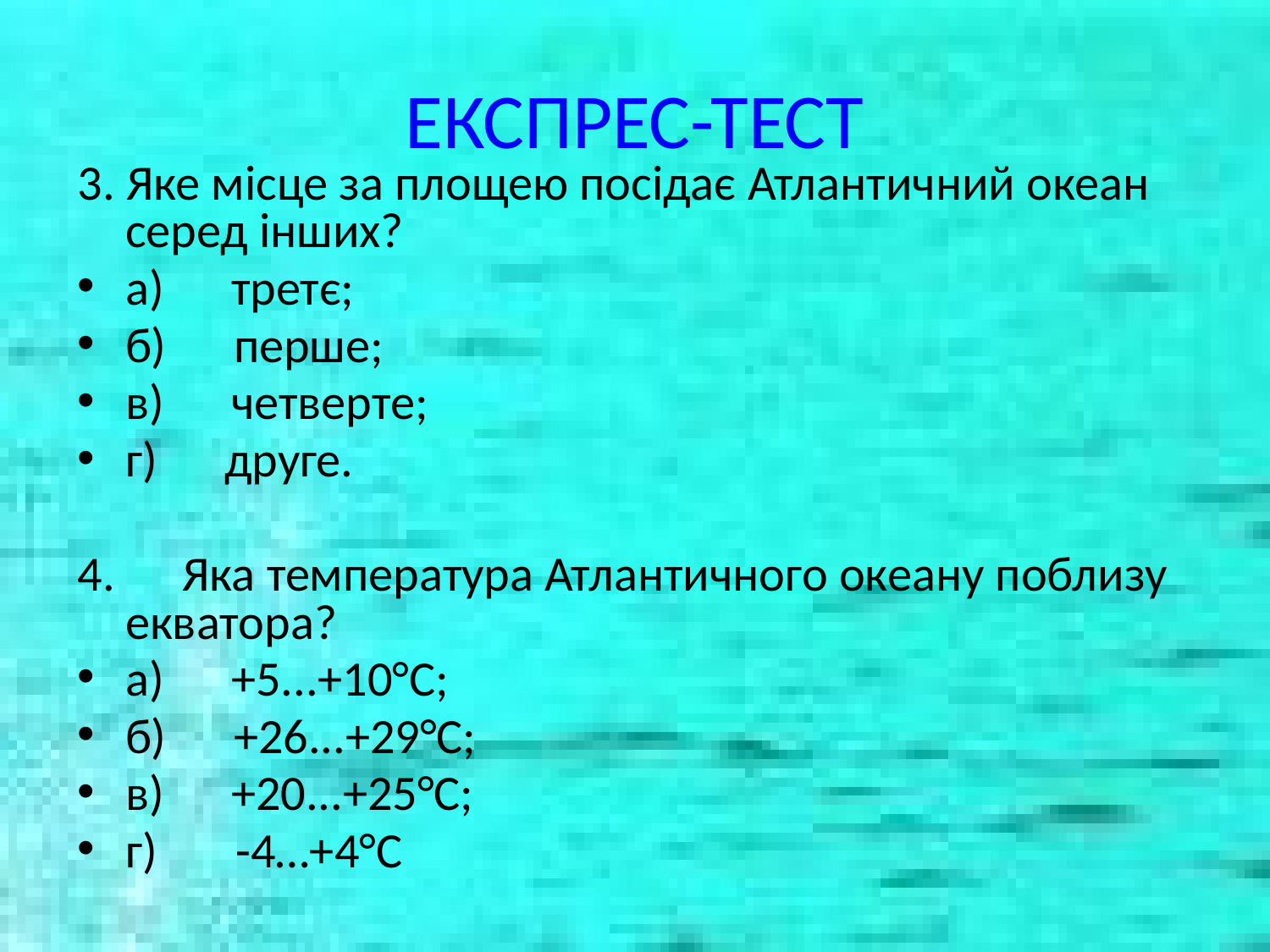

# ЕКСПРЕС-ТЕСТ
3. Яке місце за площею посідає Атлантичний океан серед інших?
а)      третє;
б)      перше;
в)      четверте;
г)      друге.

4.      Яка температура Атлантичного океану поблизу екватора?
а)      +5...+10°С;
б)      +26...+29°С;
в)      +20...+25°С;
г)       -4…+4°С